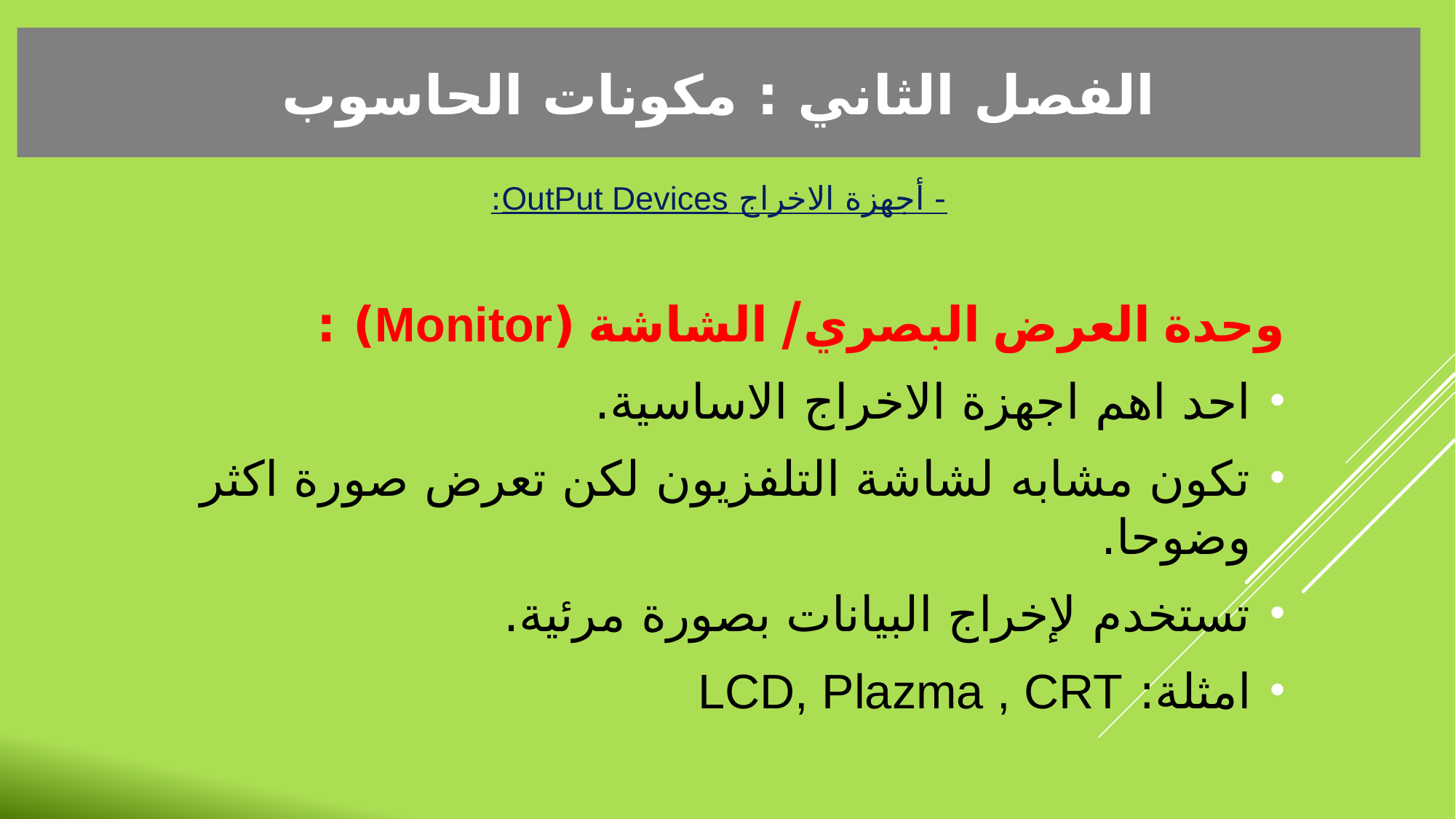

الفصل الثاني : مكونات الحاسوب
- أجهزة الاخراج OutPut Devices:
وحدة العرض البصري/ الشاشة (Monitor) :
احد اهم اجهزة الاخراج الاساسية.
تكون مشابه لشاشة التلفزيون لكن تعرض صورة اكثر وضوحا.
تستخدم لإخراج البيانات بصورة مرئية.
امثلة: LCD, Plazma , CRT